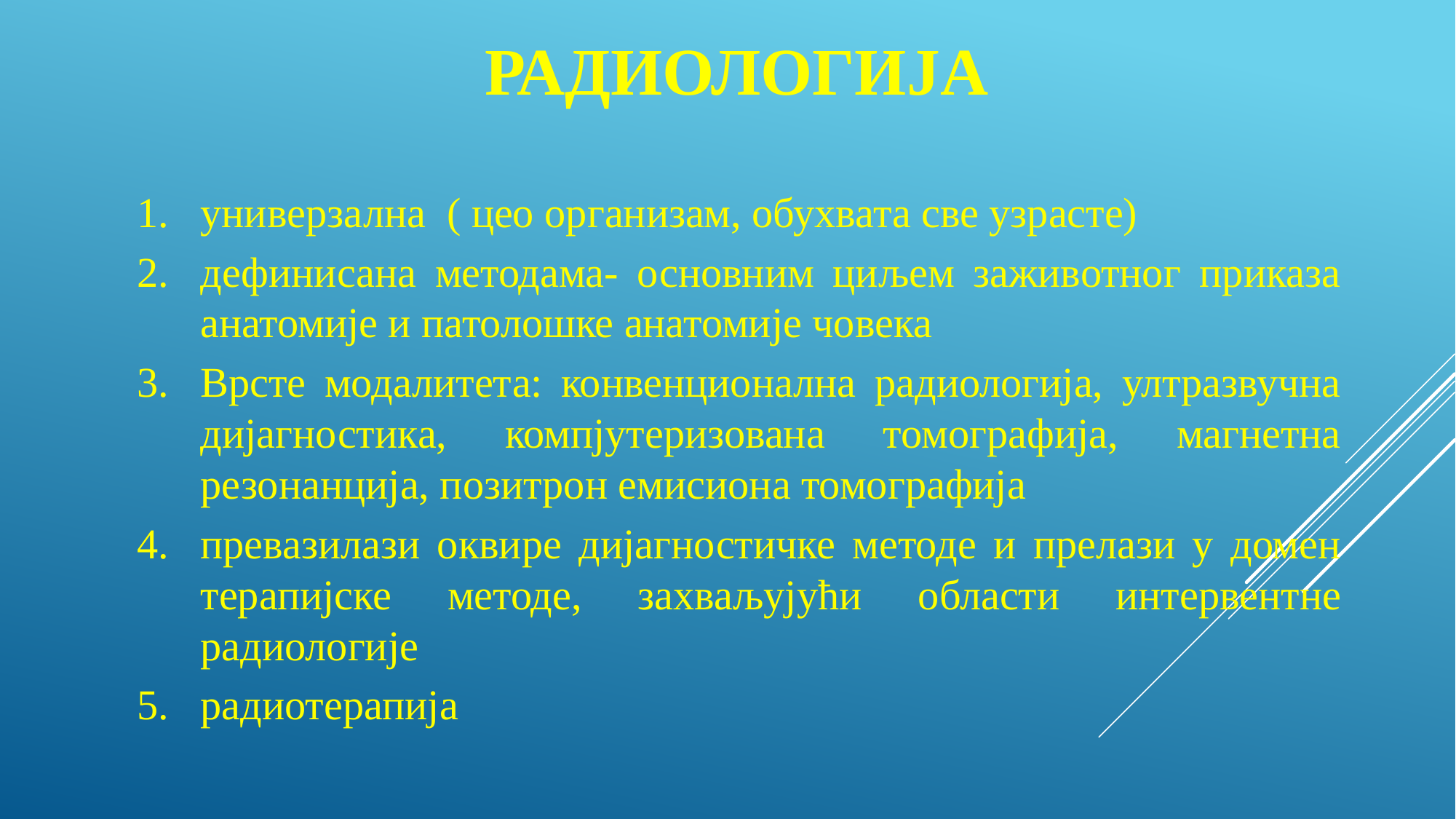

РАДИОЛОГИЈА
универзална  ( цео организам, обухвата све узрасте)
дефинисана методама- основним циљем заживотног приказа анатомије и патолошке анатомије човека
Врсте модалитета: конвенционална радиологија, ултразвучна дијагностика, компјутеризована томографија, магнетна резонанција, позитрон емисиона томографија
превазилази оквире дијагностичке методе и прелази у домен терапијске методе, захваљујући области интервентне радиологије
радиотерапија